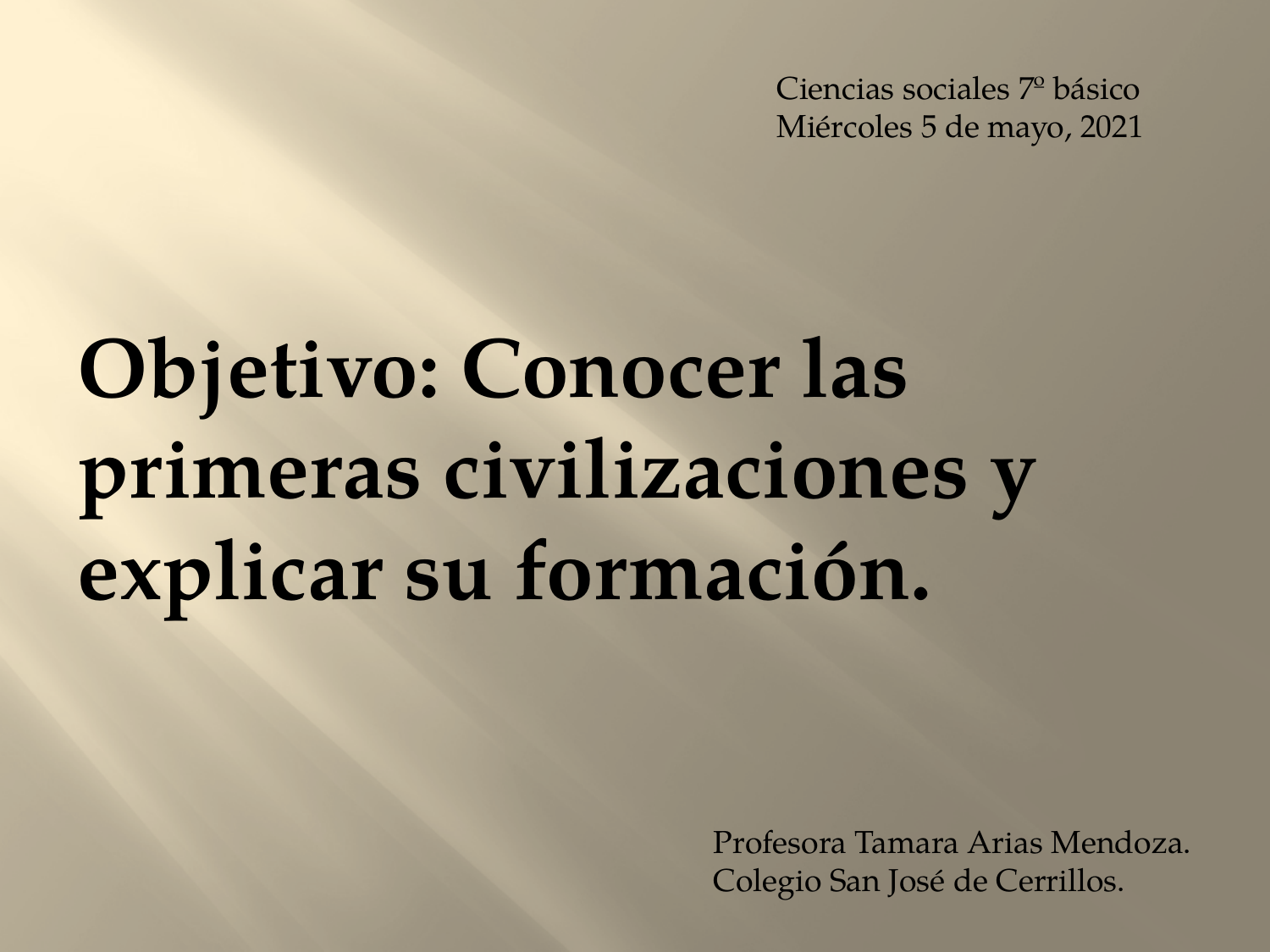

Ciencias sociales 7º básico
Miércoles 5 de mayo, 2021
Objetivo: Conocer las primeras civilizaciones y explicar su formación.
Profesora Tamara Arias Mendoza.
Colegio San José de Cerrillos.